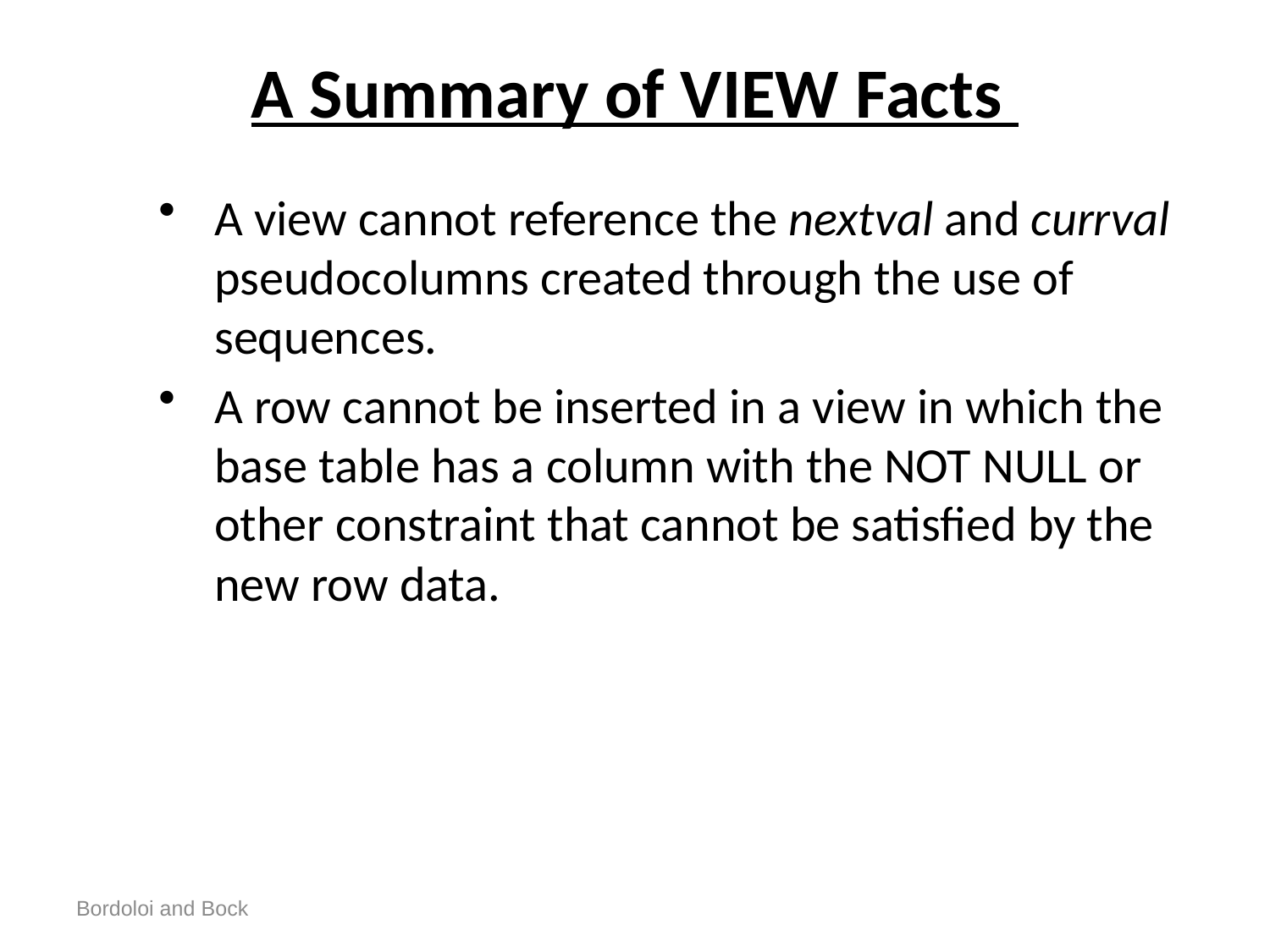

# A Summary of VIEW Facts
A view cannot reference the nextval and currval pseudocolumns created through the use of sequences.
A row cannot be inserted in a view in which the base table has a column with the NOT NULL or other constraint that cannot be satisfied by the new row data.
Bordoloi and Bock